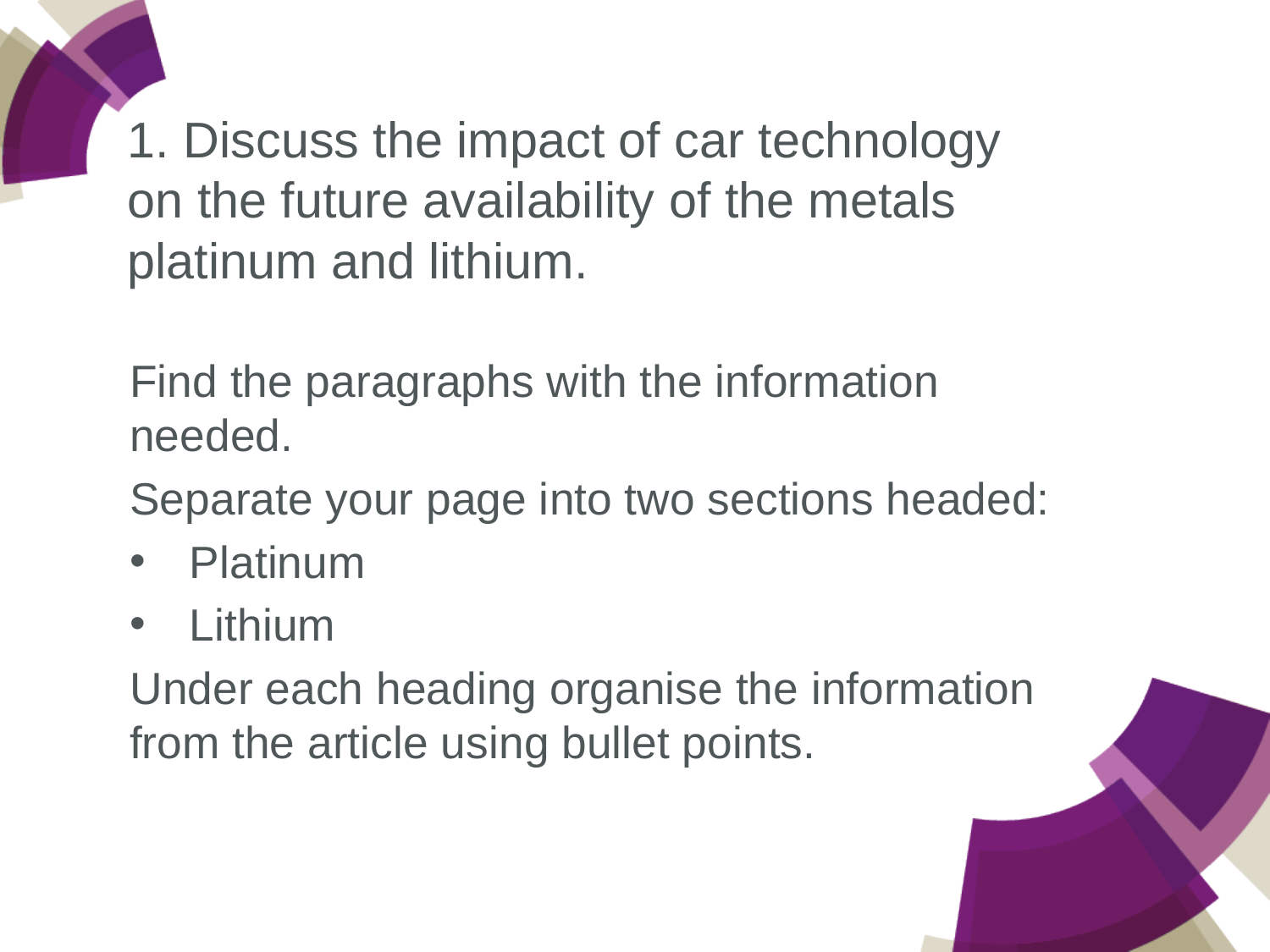

1. Discuss the impact of car technology on the future availability of the metals platinum and lithium.

Find the paragraphs with the information needed.
Separate your page into two sections headed:
Platinum
Lithium
Under each heading organise the information from the article using bullet points.